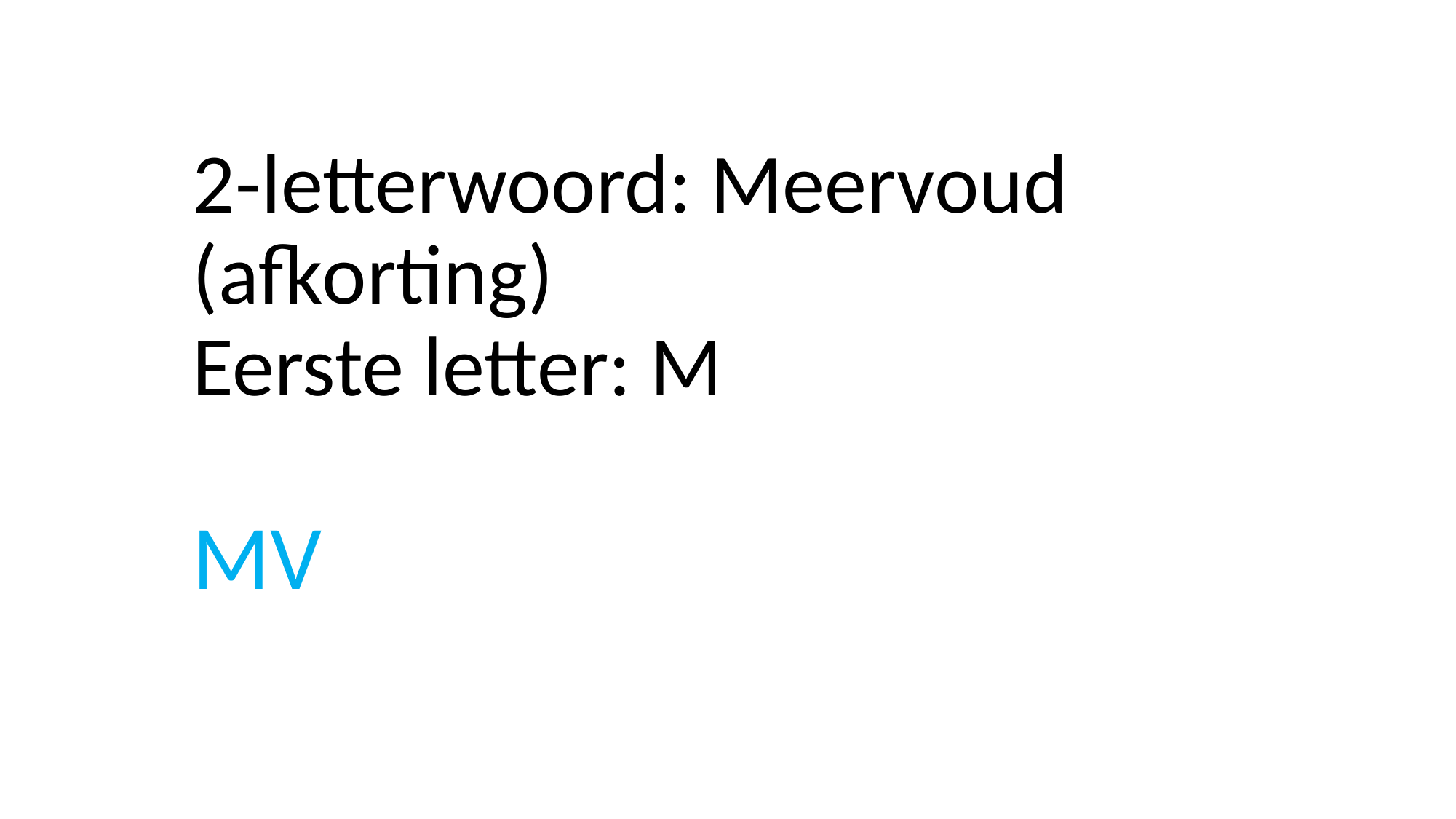

# 2-letterwoord: Meervoud (afkorting) Eerste letter: M
MV